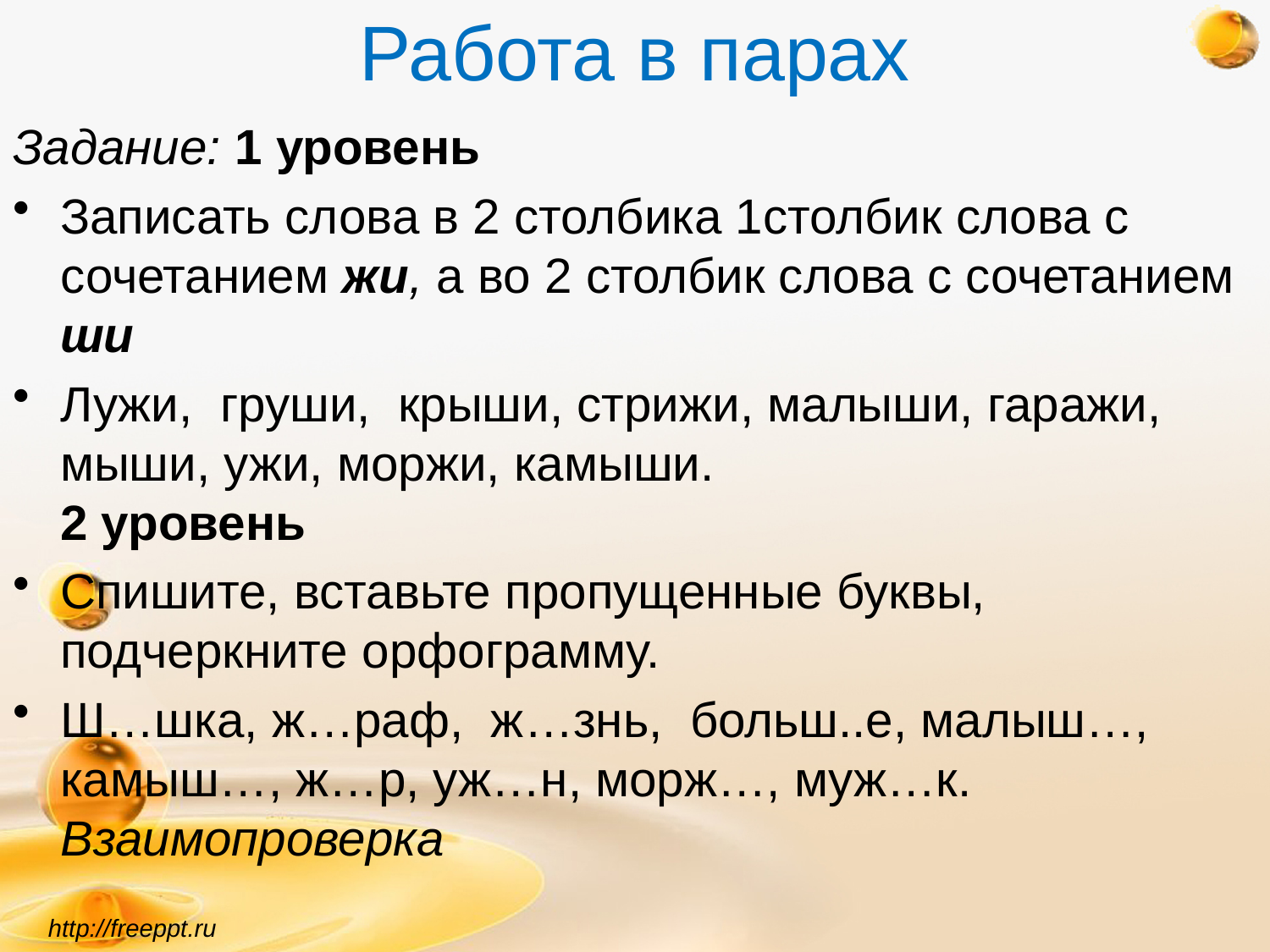

# Работа в парах
Задание: 1 уровень
Записать слова в 2 столбика 1столбик слова с сочетанием жи, а во 2 столбик слова с сочетанием ши
Лужи,  груши,  крыши, стрижи, малыши, гаражи, мыши, ужи, моржи, камыши.
2 уровень
Спишите, вставьте пропущенные буквы, подчеркните орфограмму.
Ш…шка, ж…раф,  ж…знь,  больш..е, малыш…, камыш…, ж…р, уж…н, морж…, муж…к.   Взаимопроверка

http://freeppt.ru